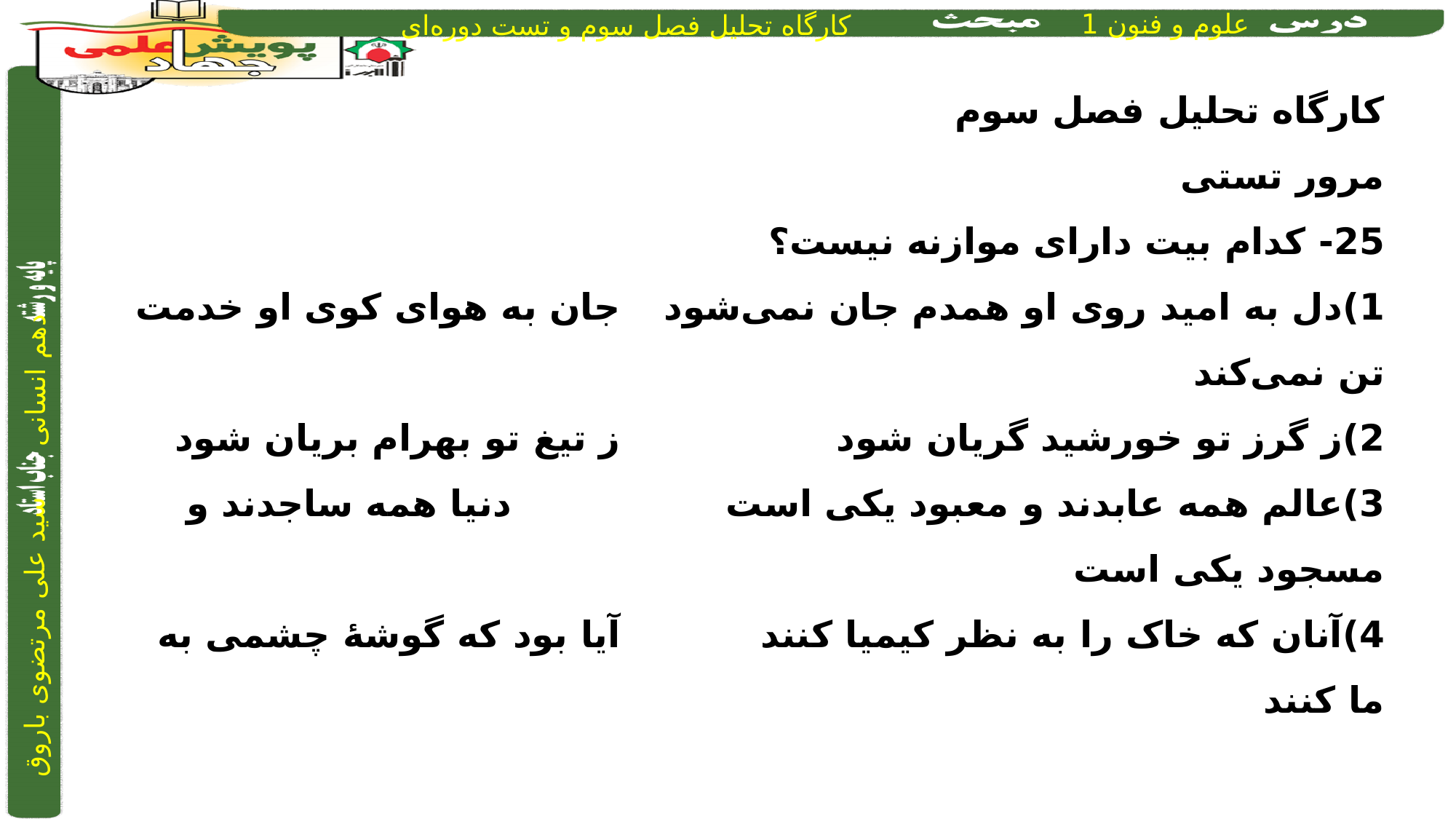

کارگاه تحلیل فصل سوم
مرور تستی
25- کدام بیت دارای موازنه نیست؟
1)	دل به امید روی او همدم جان نمی‌شود	 	جان به هوای کوی او خدمت تن نمی‌کند
2)	ز گرز تو خورشید گریان شود   		 	ز تیغ تو بهرام بریان شود
3)	عالم همه عابدند و معبود یکی است	 		دنیا همه ساجدند و مسجود یکی است
4)	آنان که خاک را به نظر کیمیا کنند	 		آیا بود که گوشۀ چشمی به ما کنند